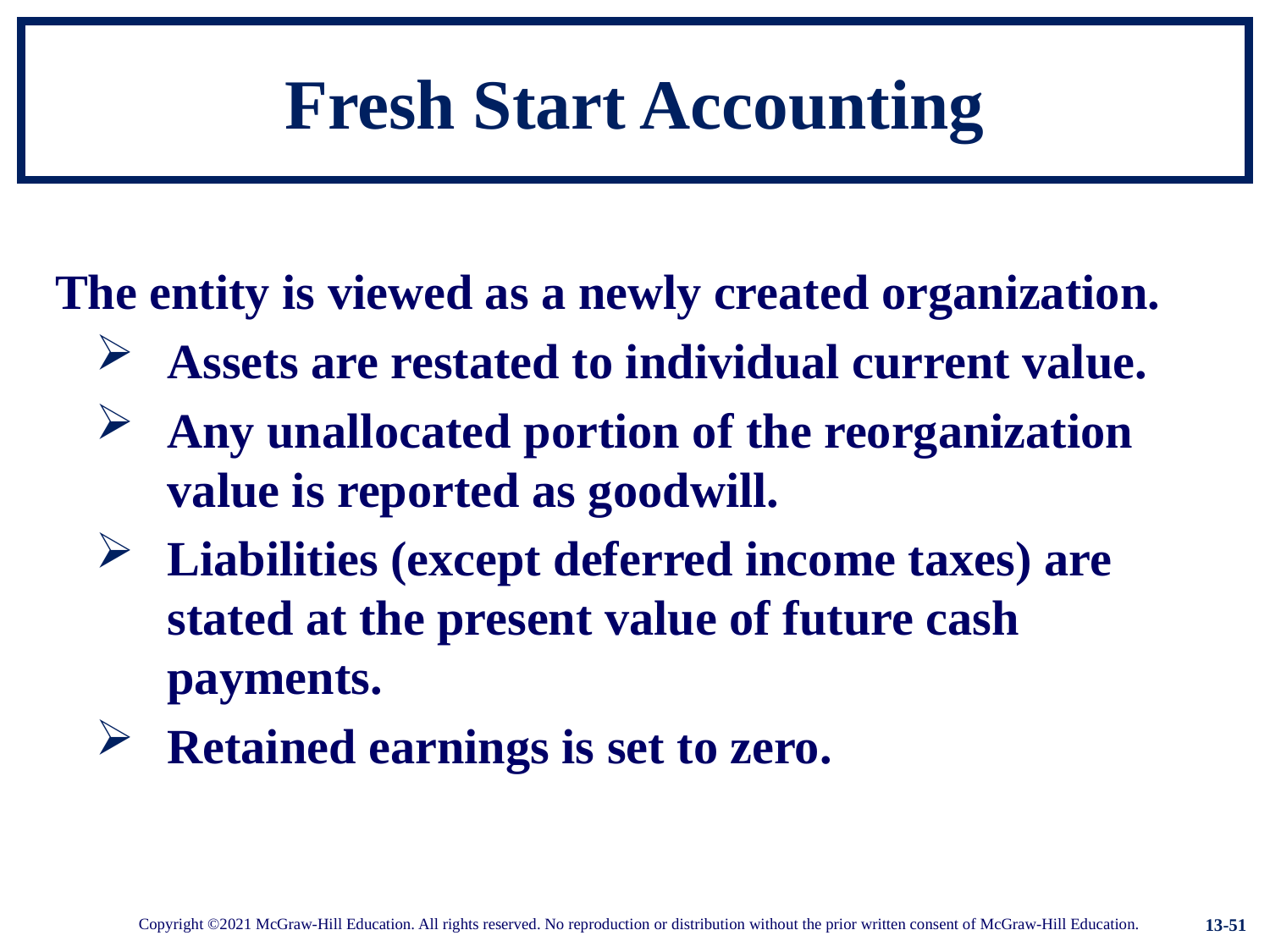

# Fresh Start Accounting
The entity is viewed as a newly created organization.
Assets are restated to individual current value.
Any unallocated portion of the reorganization value is reported as goodwill.
Liabilities (except deferred income taxes) are stated at the present value of future cash payments.
Retained earnings is set to zero.
13-51
Copyright ©2021 McGraw-Hill Education. All rights reserved. No reproduction or distribution without the prior written consent of McGraw-Hill Education.